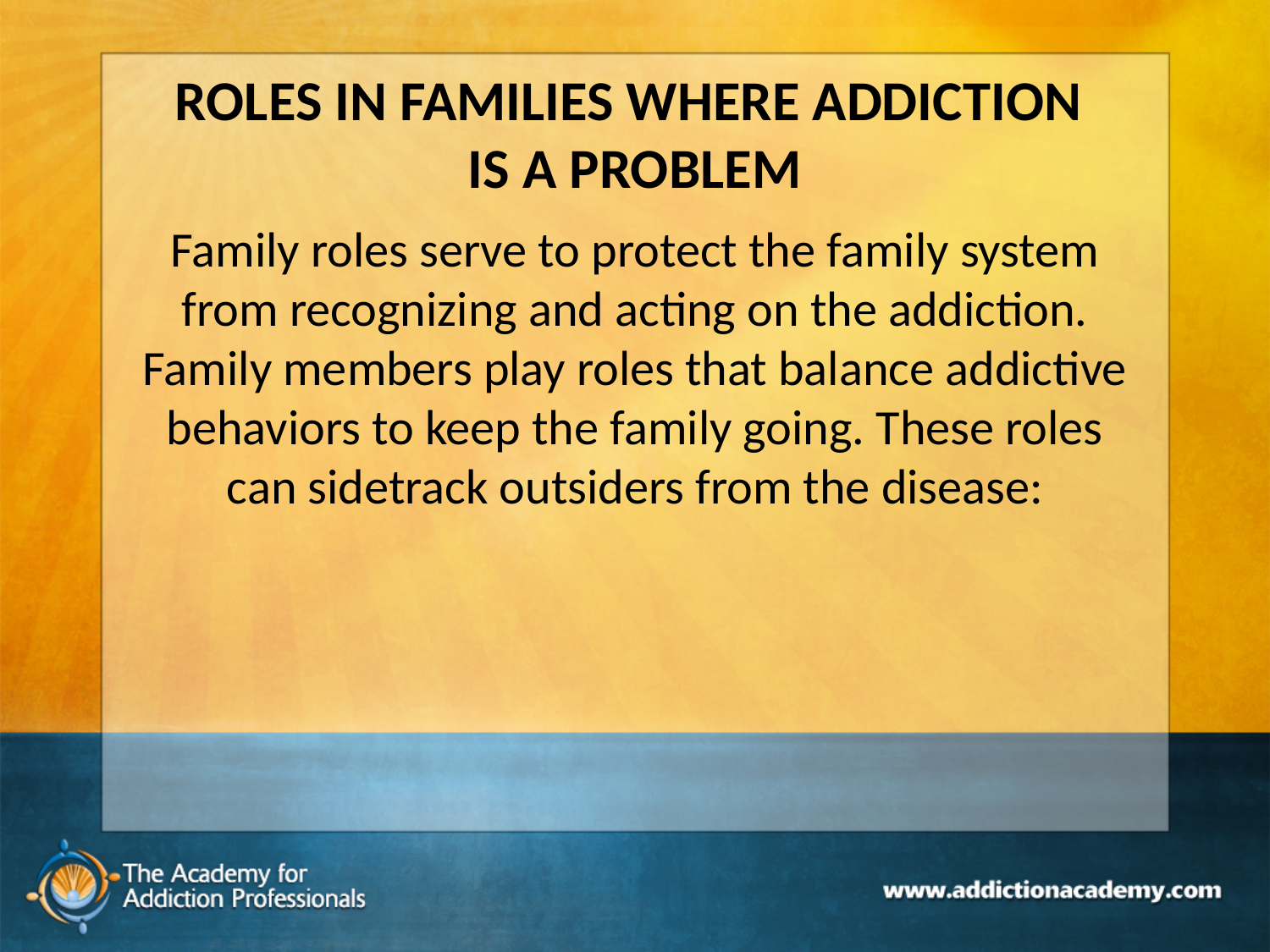

# ROLES IN FAMILIES WHERE ADDICTION IS A PROBLEM
Family roles serve to protect the family system from recognizing and acting on the addiction. Family members play roles that balance addictive behaviors to keep the family going. These roles can sidetrack outsiders from the disease: